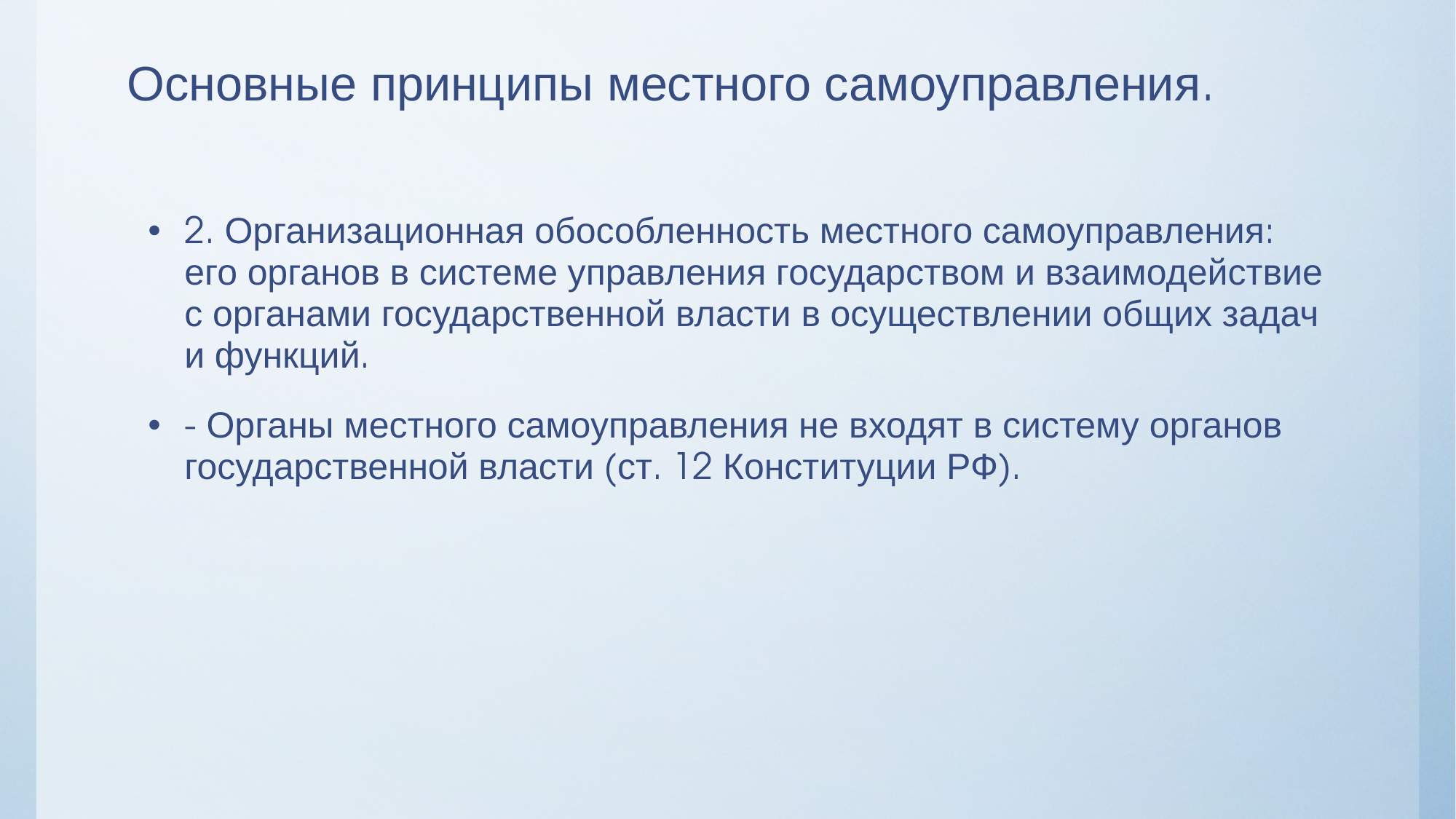

# Основные принципы местного самоуправления.
2. Организационная обособленность местного самоуправления: его органов в системе управления государством и взаимодействие с органами государственной власти в осуществлении общих задач и функций.
- Органы местного самоуправления не входят в систему органов государственной власти (ст. 12 Конституции РФ).